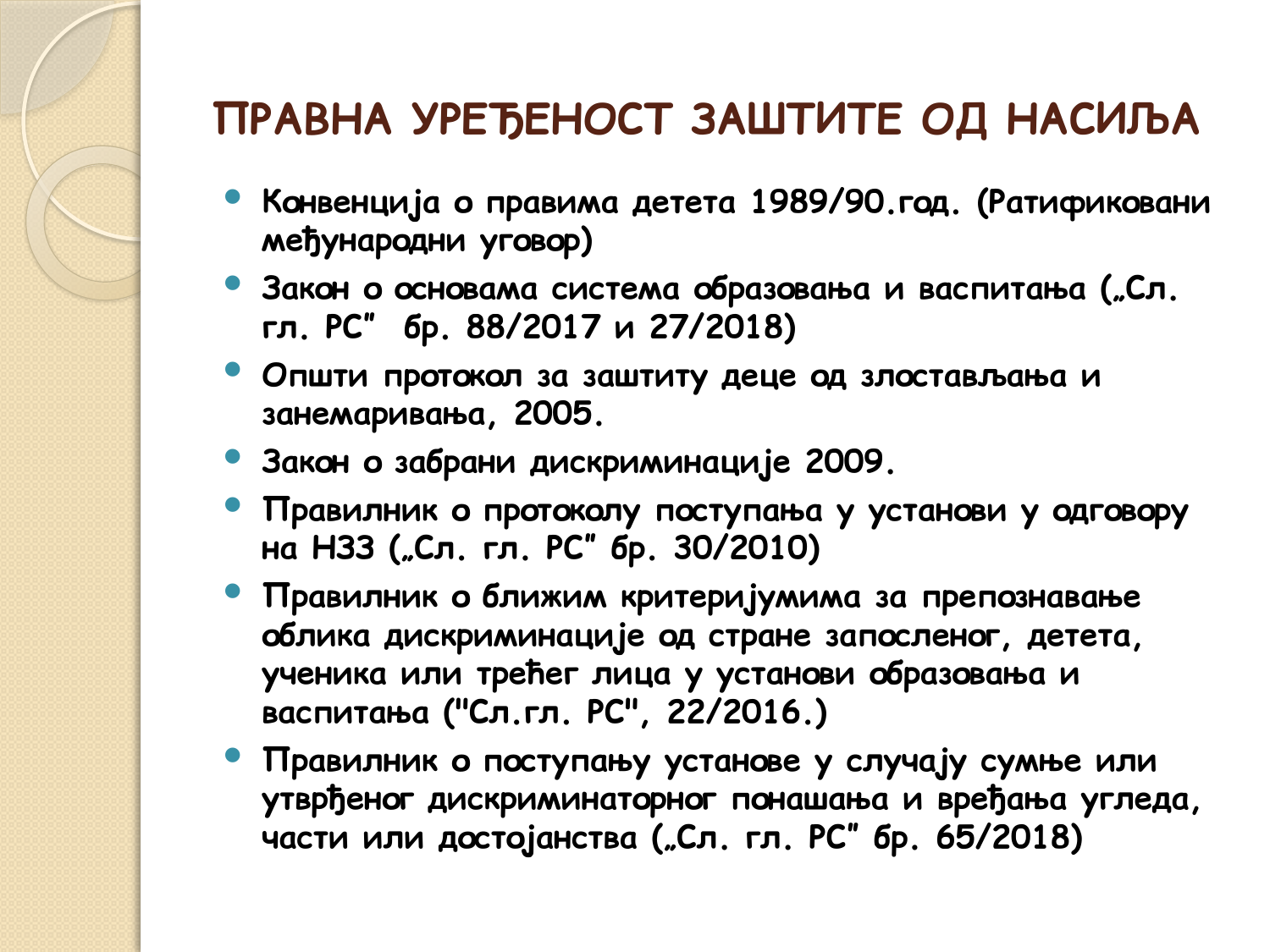

# ПРАВНА УРЕЂЕНОСТ ЗАШТИТЕ ОД НАСИЉА

Конвенција о правима детета 1989/90.год. (Ратификовани међународни уговор)
Закон о основама система образовања и васпитања („Сл. гл. РС”  бр. 88/2017 и 27/2018)
Општи протокол за заштиту деце од злостављања и занемаривања, 2005.
Закон о забрани дискриминације 2009.
Правилник о протоколу поступања у установи у одговору на НЗЗ („Сл. гл. РС” бр. 30/2010)
Правилник о ближим критеријумима за препознавање облика дискриминације од стране запосленог, детета, ученика или трећег лица у установи образовања и васпитања ("Сл.гл. РС", 22/2016.)
Правилник о поступању установе у случају сумње или утврђеног дискриминаторног понашања и вређања угледа, части или достојанства („Сл. гл. РС” бр. 65/2018)